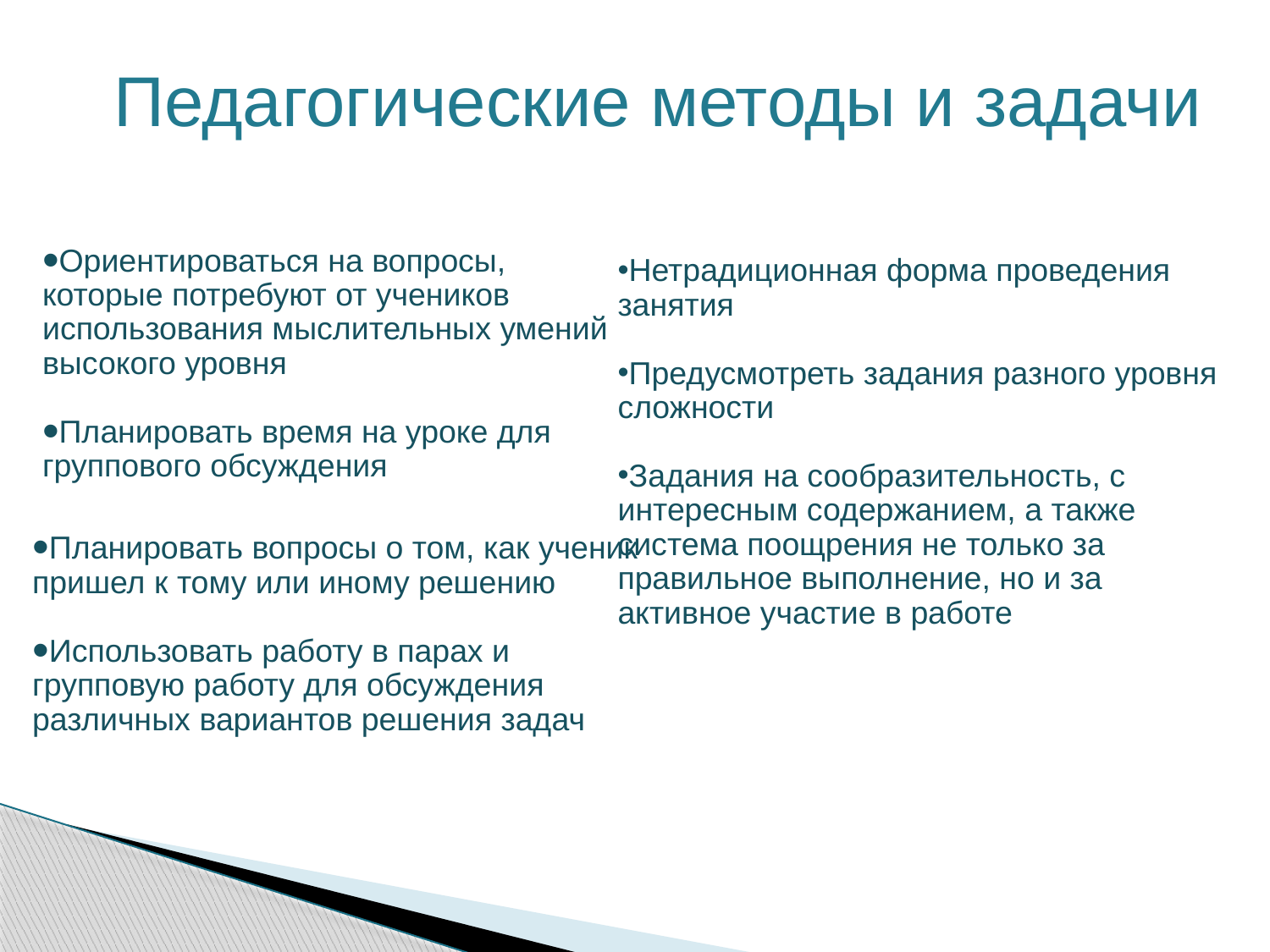

Педагогические методы и задачи
Ориентироваться на вопросы, которые потребуют от учеников использования мыслительных умений высокого уровня

Планировать время на уроке для группового обсуждения
Нетрадиционная форма проведения занятия

Предусмотреть задания разного уровня сложности

Задания на сообразительность, с интересным содержанием, а также система поощрения не только за правильное выполнение, но и за активное участие в работе

Планировать вопросы о том, как ученик пришел к тому или иному решению

Использовать работу в парах и групповую работу для обсуждения различных вариантов решения задач